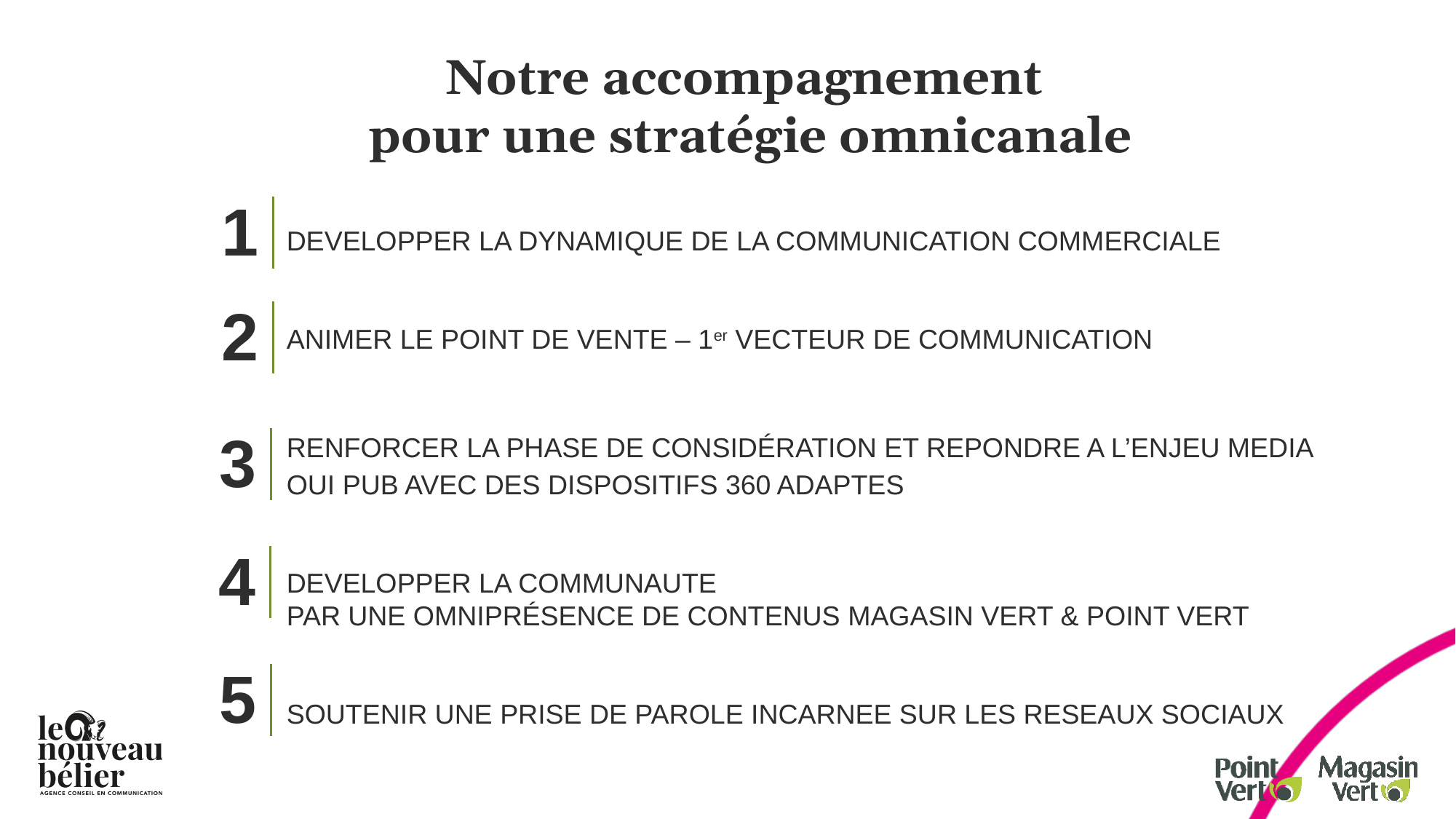

Notre accompagnement
pour une stratégie omnicanale
1
	DEVELOPPER LA DYNAMIQUE DE LA COMMUNICATION COMMERCIALE
	ANIMER LE POINT DE VENTE – 1er VECTEUR DE COMMUNICATION

	RENFORCER LA PHASE DE CONSIDÉRATION ET REPONDRE A L’ENJEU MEDIA 	OUI PUB AVEC DES DISPOSITIFS 360 ADAPTES

	DEVELOPPER LA COMMUNAUTE
	PAR UNE OMNIPRÉSENCE DE CONTENUS MAGASIN VERT & POINT VERT

	SOUTENIR UNE PRISE DE PAROLE INCARNEE SUR LES RESEAUX SOCIAUX
2
3
4
5